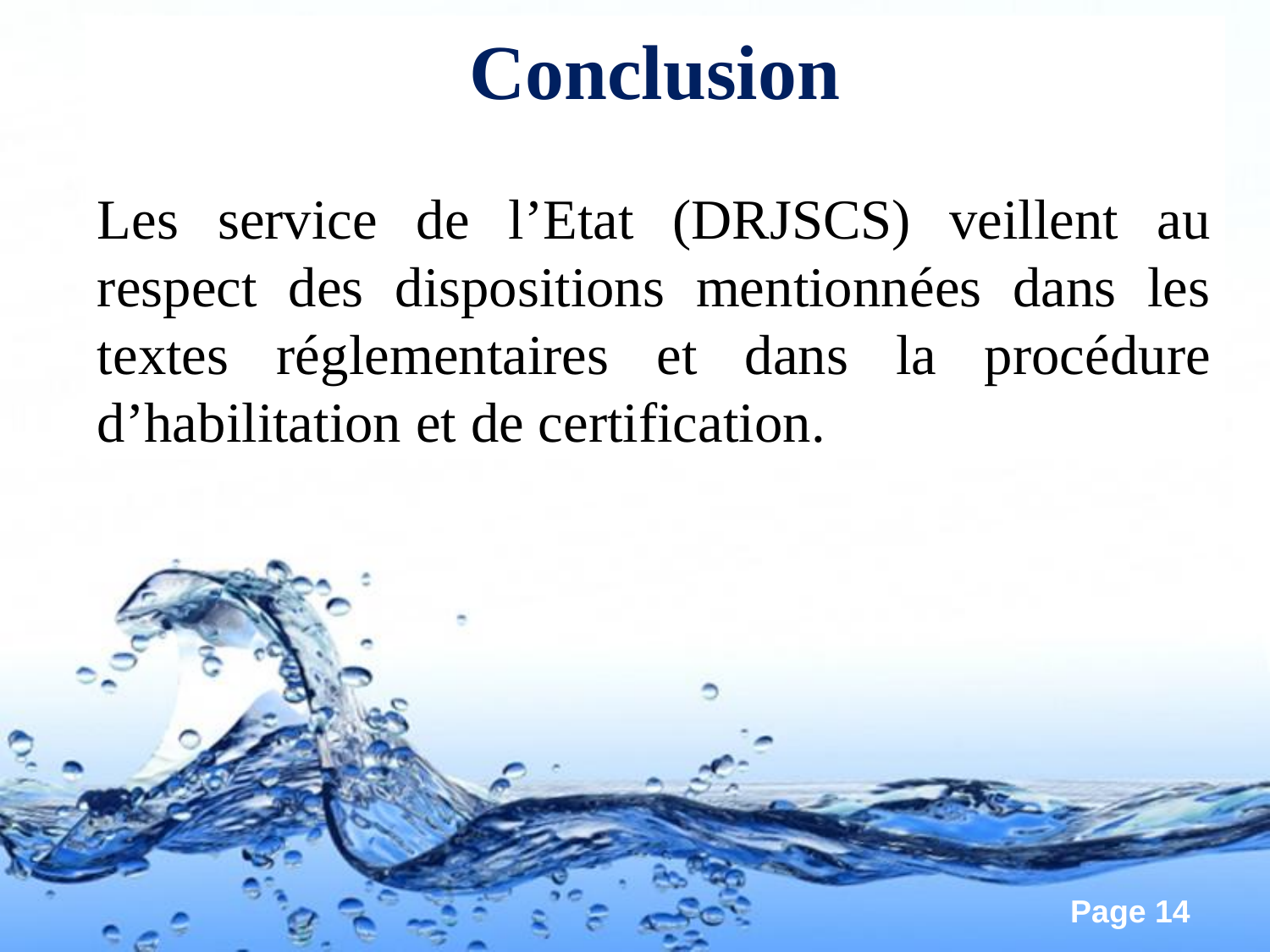

Conclusion

Les service de l’Etat (DRJSCS) veillent au respect des dispositions mentionnées dans les textes réglementaires et dans la procédure d’habilitation et de certification.